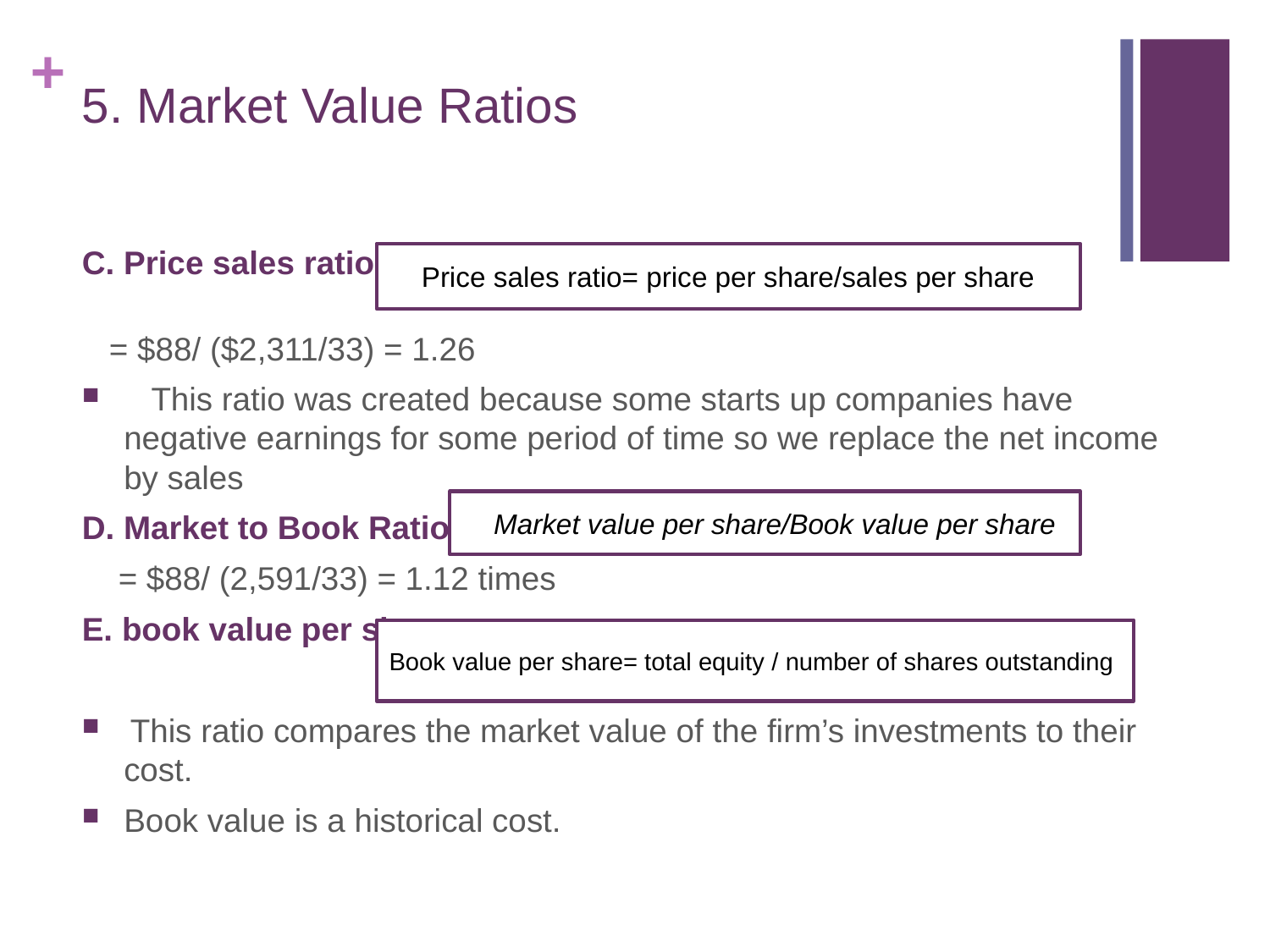

# 5. Market Value Ratios
C. Price sales ratio

   = $88/ ($2,311/33) = 1.26
   This ratio was created because some starts up companies have negative earnings for some period of time so we replace the net income by sales
D. Market to Book Ratio
    = $88/ (2,591/33) = 1.12 times
E. book value per share

 This ratio compares the market value of the firm’s investments to their cost.
Book value is a historical cost.

Price sales ratio= price per share/sales per share
    Market value per share/Book value per share
Book value per share= total equity / number of shares outstanding